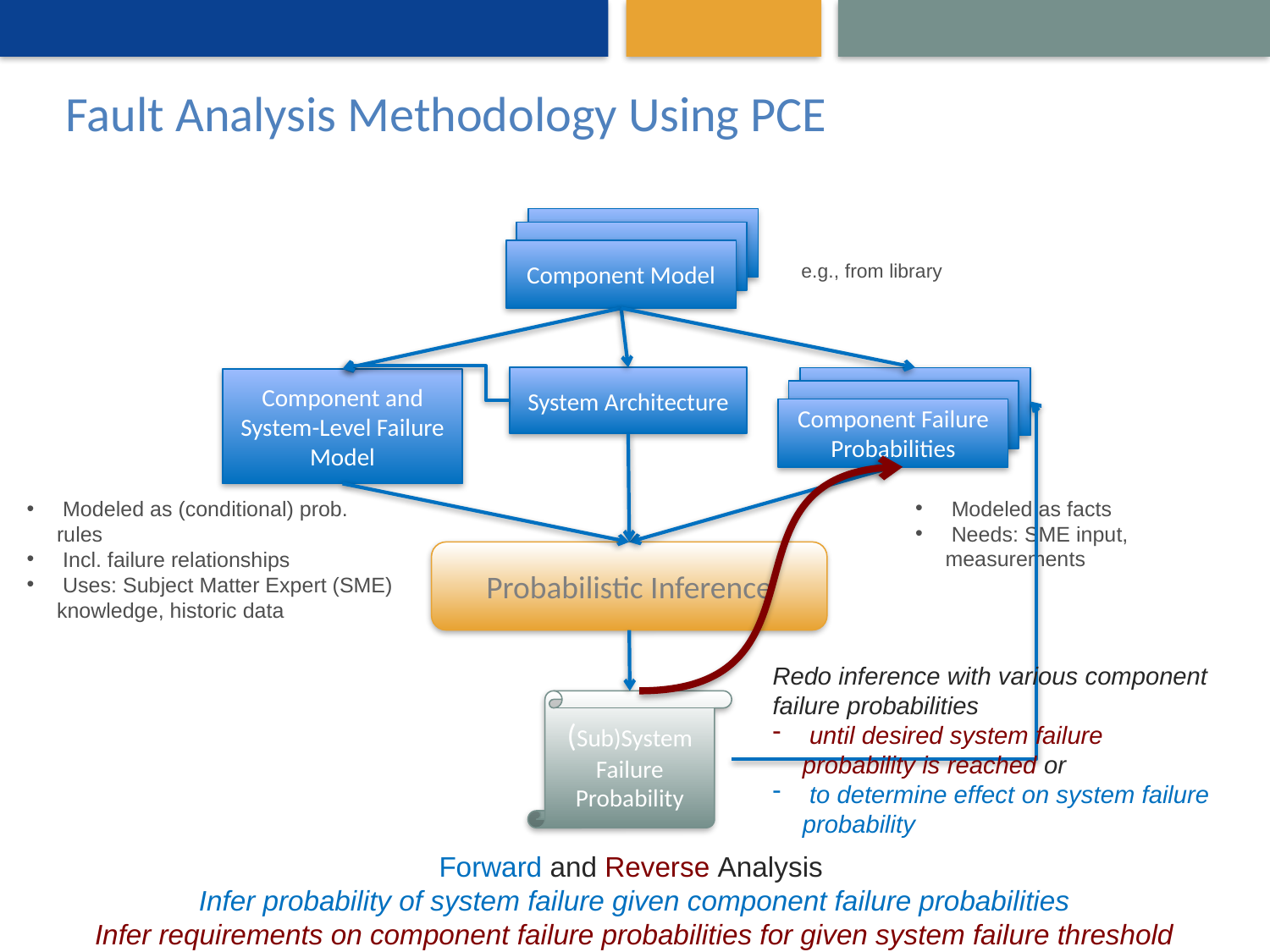

# Fault Analysis Methodology Using PCE
Component Model
Component Model
Component Model
e.g., from library
System Architecture
Component Model
Component Model
Component Failure Probabilities
Component and System-Level Failure Model
 Modeled as facts
 Needs: SME input, measurements
 Modeled as (conditional) prob. rules
 Incl. failure relationships
 Uses: Subject Matter Expert (SME) knowledge, historic data
Probabilistic Inference
Redo inference with various component failure probabilities
 until desired system failure probability is reached or
 to determine effect on system failure probability
(Sub)System Failure Probability
Forward and Reverse Analysis
Infer probability of system failure given component failure probabilities
Infer requirements on component failure probabilities for given system failure threshold